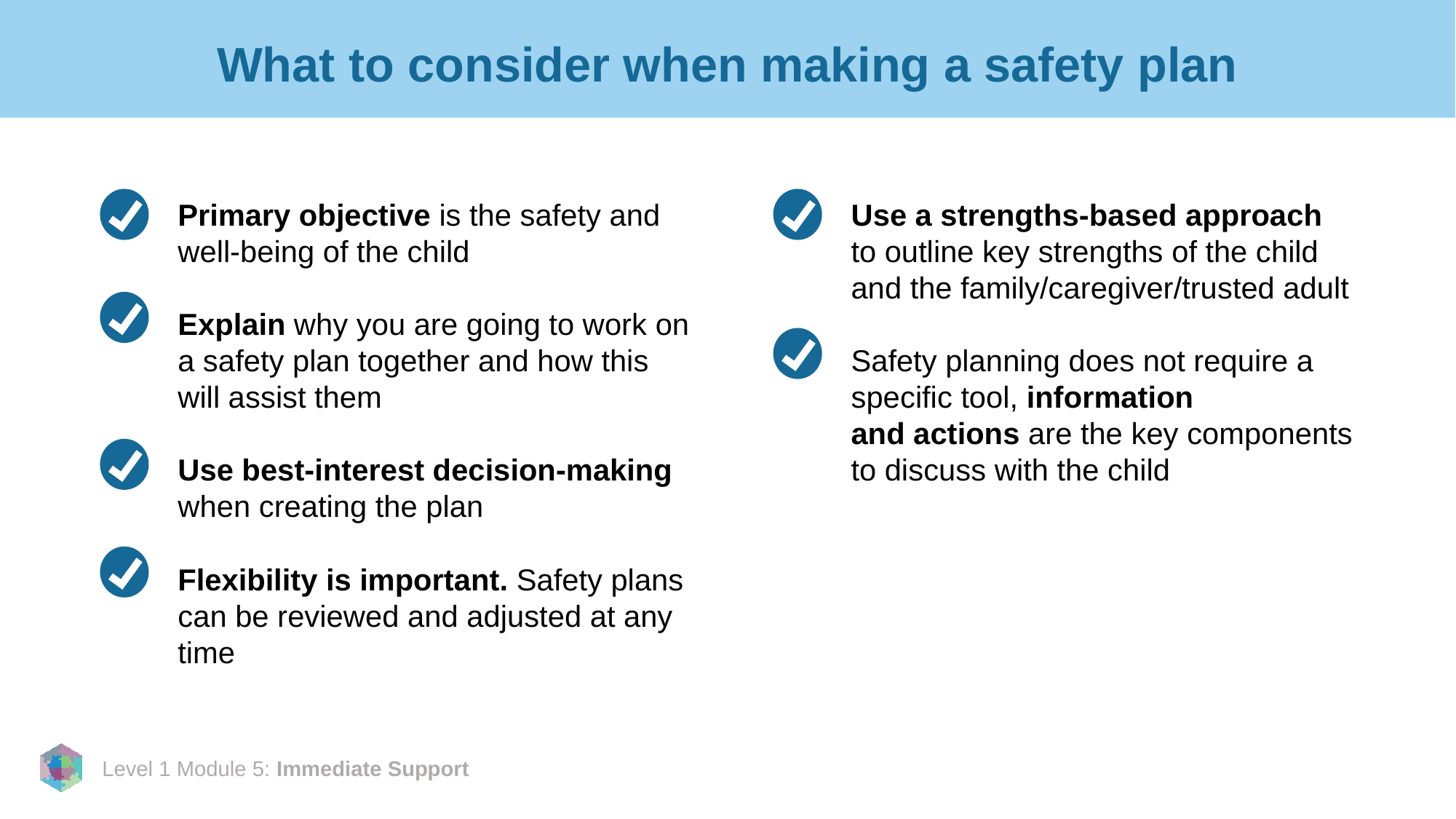

# What to consider when making a safety plan

Primary objective is the safety and well-being of the child

Explain why you are going to work on a safety plan together and how this will assist them

Use best-interest decision-making when creating the plan

Flexibility is important. Safety plans can be reviewed and adjusted at any time
Use a strengths-based approach to outline key strengths of the child and the family/caregiver/trusted adult

Safety planning does not require a specific tool, information and actions are the key components to discuss with the child